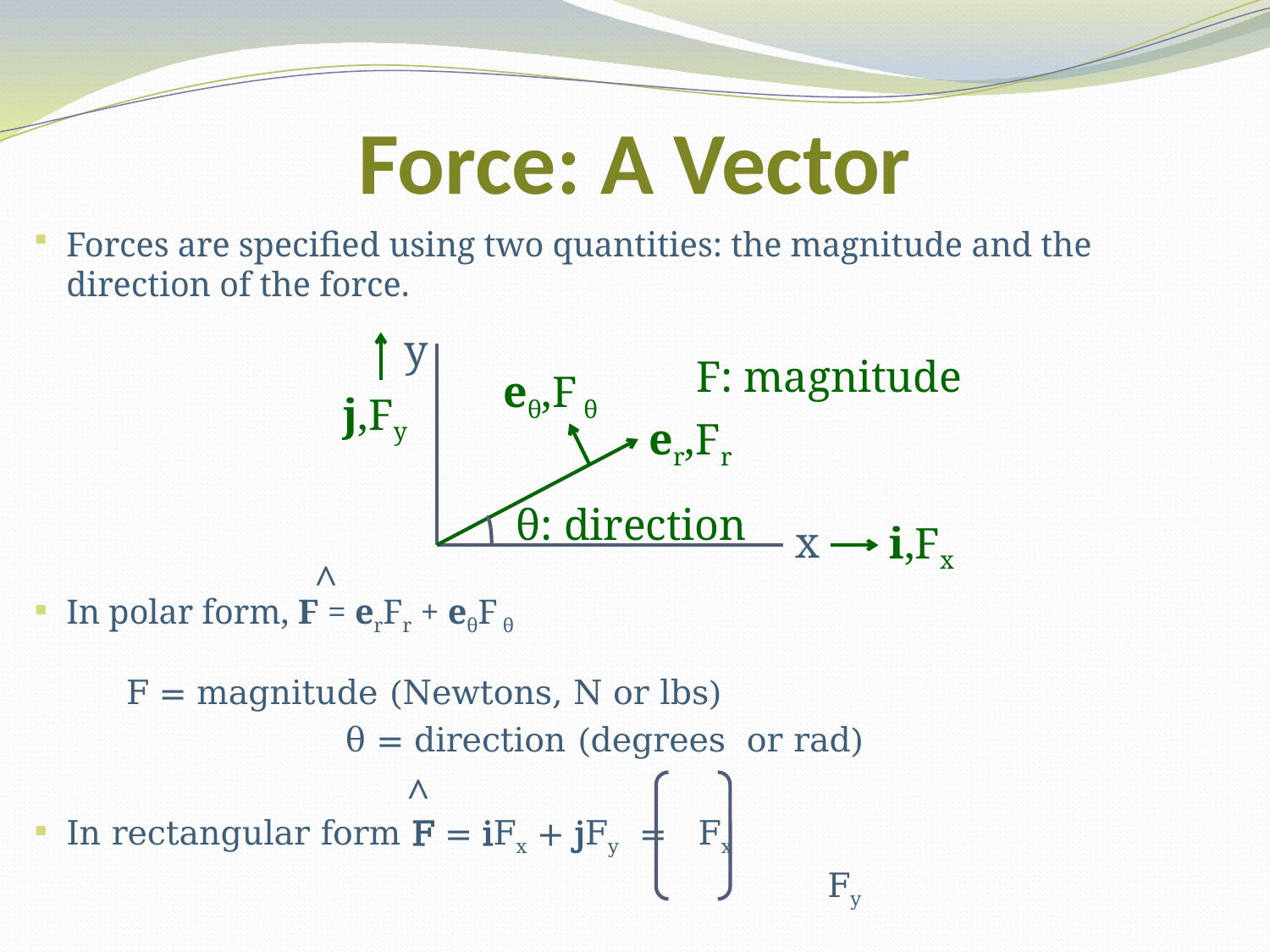

# Force: A Vector
Forces are specified using two quantities: the magnitude and the direction of the force.

In polar form, F = erFr + eθF θ

		F = magnitude (Newtons, N or lbs)
                             	θ = direction (degrees  or rad)

In rectangular form F = iFx + jFy  =   Fx
                                                                           Fy
y
F: magnitude
θ: direction
x

eθ,F θ
j,Fy
er,Fr
i,Fx
^
^